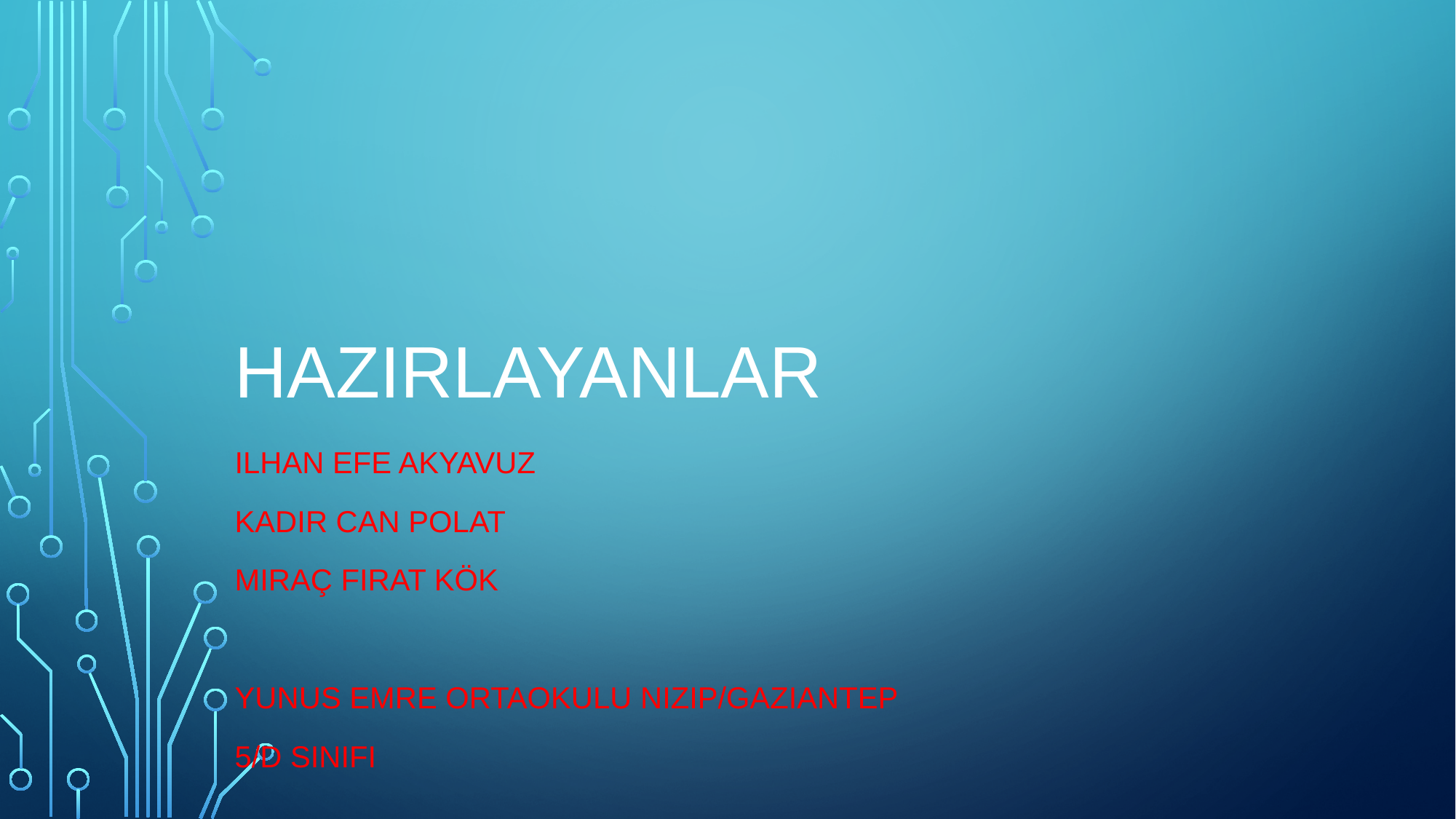

# hazırlayanlar
Ilhan efe akyavuz
Kadır can polat
Mıraç fırat kök

Yunus emre ortaokulu nızıp/gazıantep
5/d sınıfı